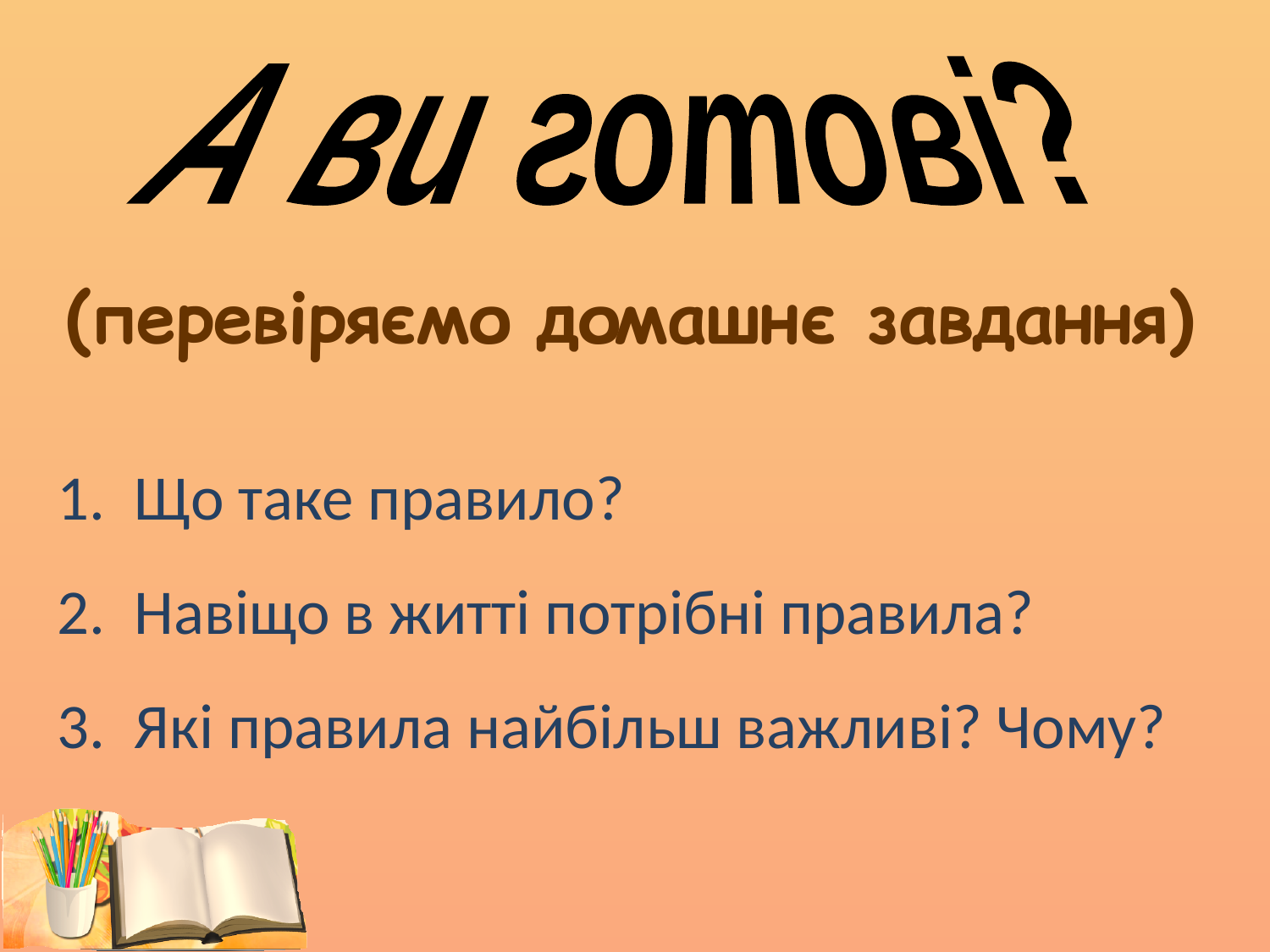

А ви готові?
(перевіряємо домашнє завдання)
1.  Що таке правило?
2.  Навіщо в житті потрібні правила?
3.  Які правила найбільш важливі? Чому?